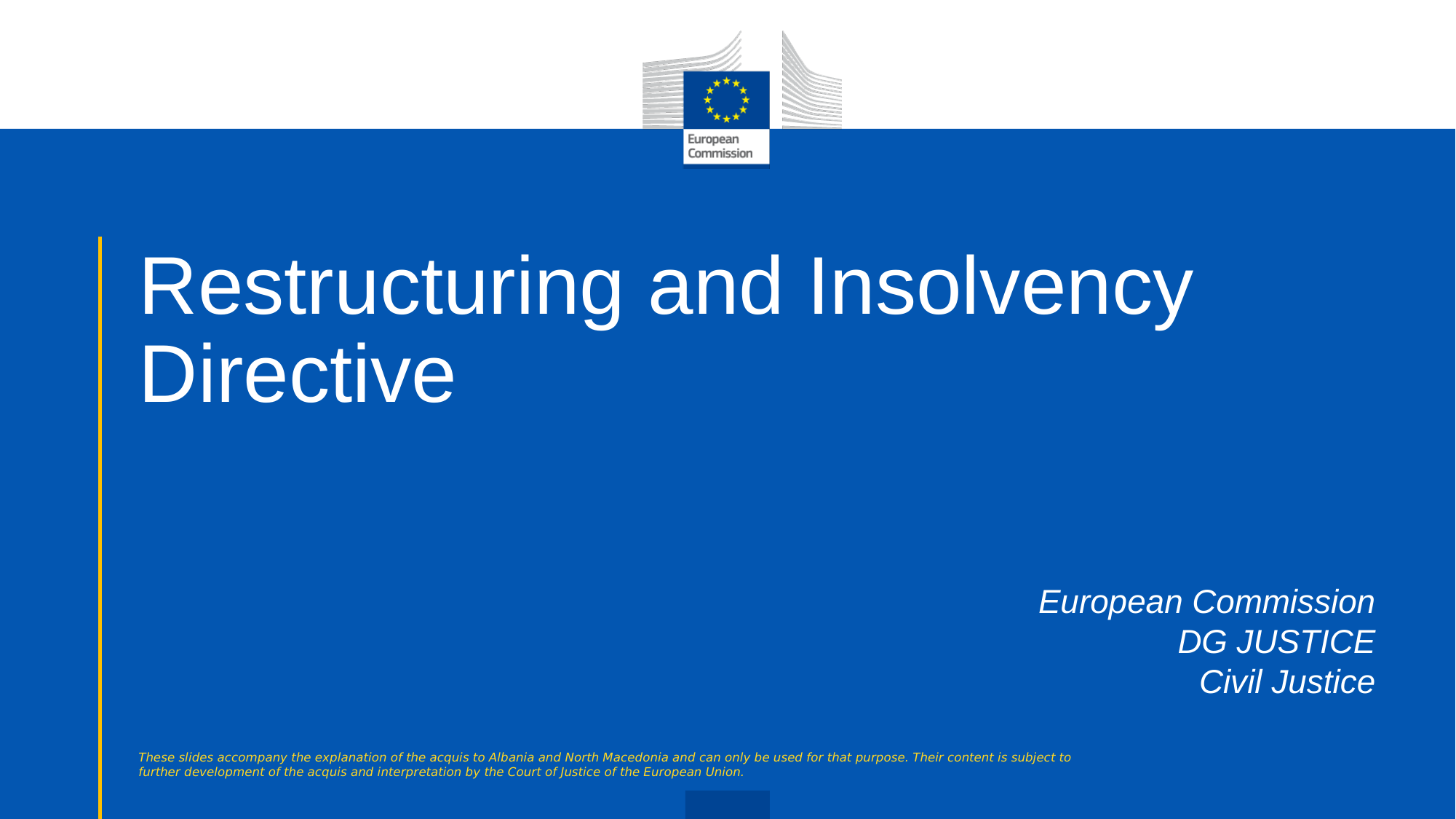

# Restructuring and Insolvency Directive
European Commission
DG JUSTICE
Civil Justice